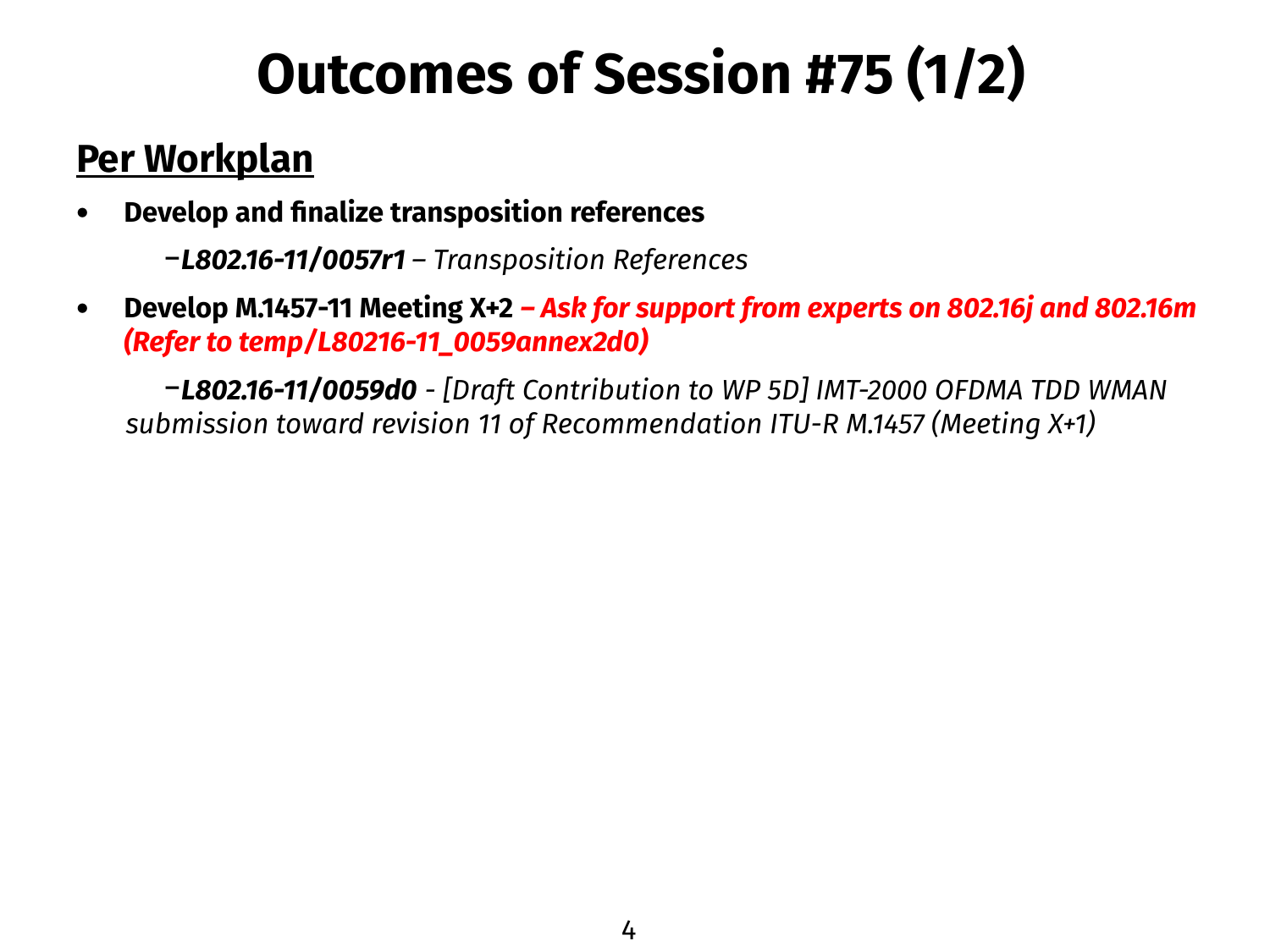

# Outcomes of Session #75 (1/2)
Per Workplan
Develop and finalize transposition references
L802.16-11/0057r1 – Transposition References
Develop M.1457-11 Meeting X+2 – Ask for support from experts on 802.16j and 802.16m (Refer to temp/L80216-11_0059annex2d0)
L802.16-11/0059d0 - [Draft Contribution to WP 5D] IMT-2000 OFDMA TDD WMAN submission toward revision 11 of Recommendation ITU-R M.1457 (Meeting X+1)